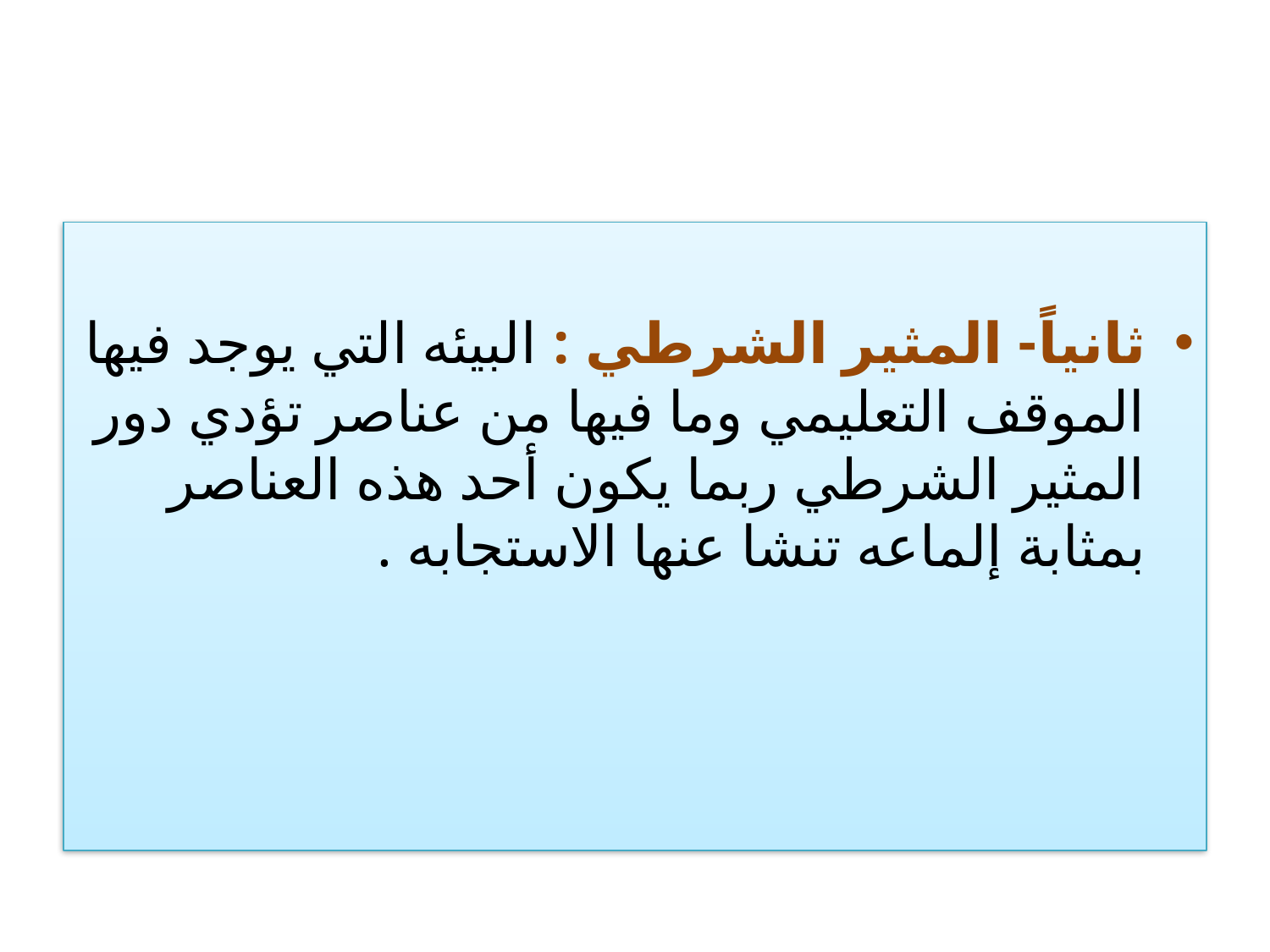

ثانياً- المثير الشرطي : البيئه التي يوجد فيها الموقف التعليمي وما فيها من عناصر تؤدي دور المثير الشرطي ربما يكون أحد هذه العناصر بمثابة إلماعه تنشا عنها الاستجابه .